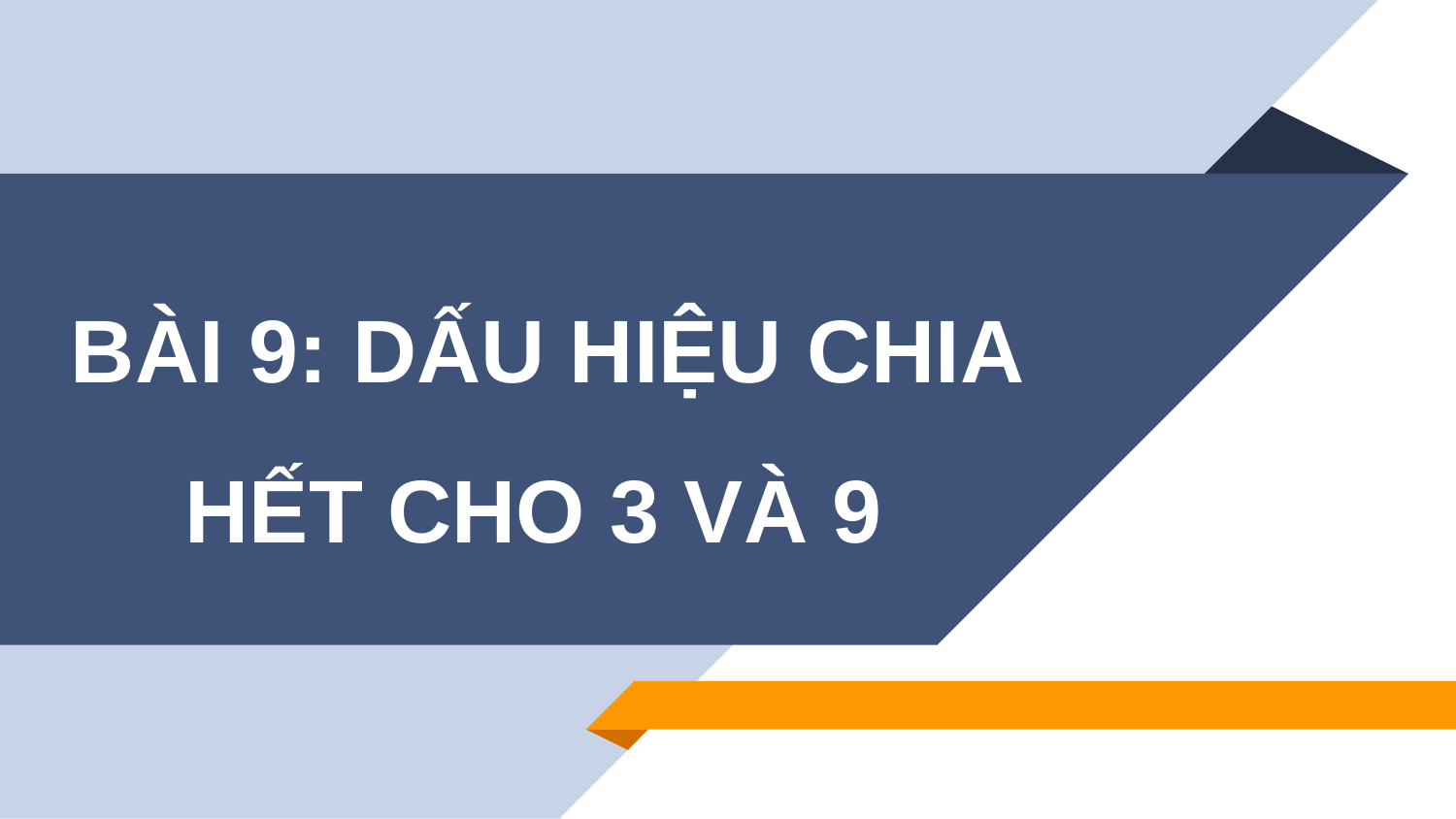

BÀI 9: DẤU HIỆU CHIA HẾT CHO 3 VÀ 9